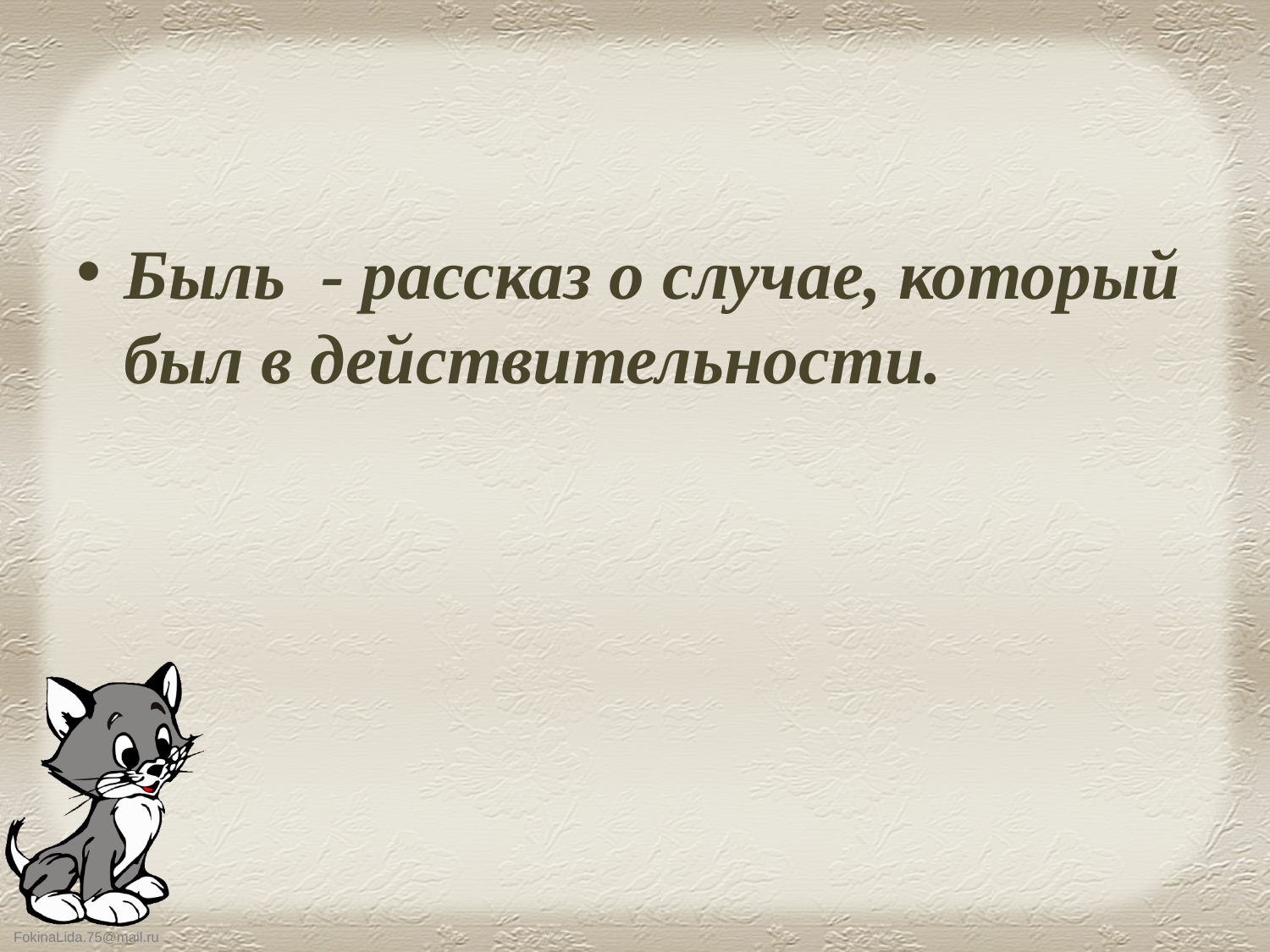

#
Быль  - рассказ о случае, который был в действительности.